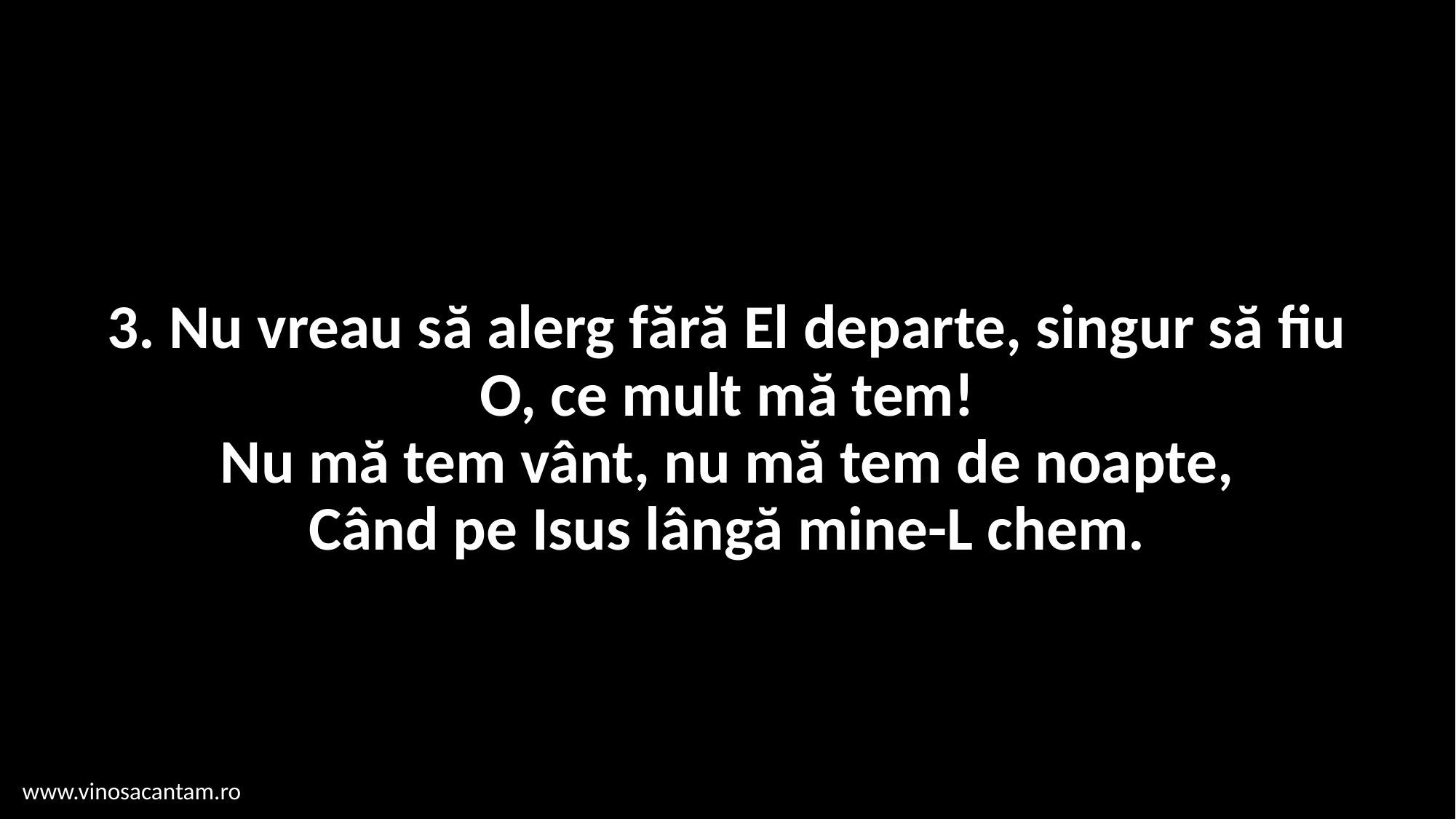

# 3. Nu vreau să alerg fără El departe, singur să fiu O, ce mult mă tem! Nu mă tem vânt, nu mă tem de noapte, Când pe Isus lângă mine-L chem.
www.vinosacantam.ro